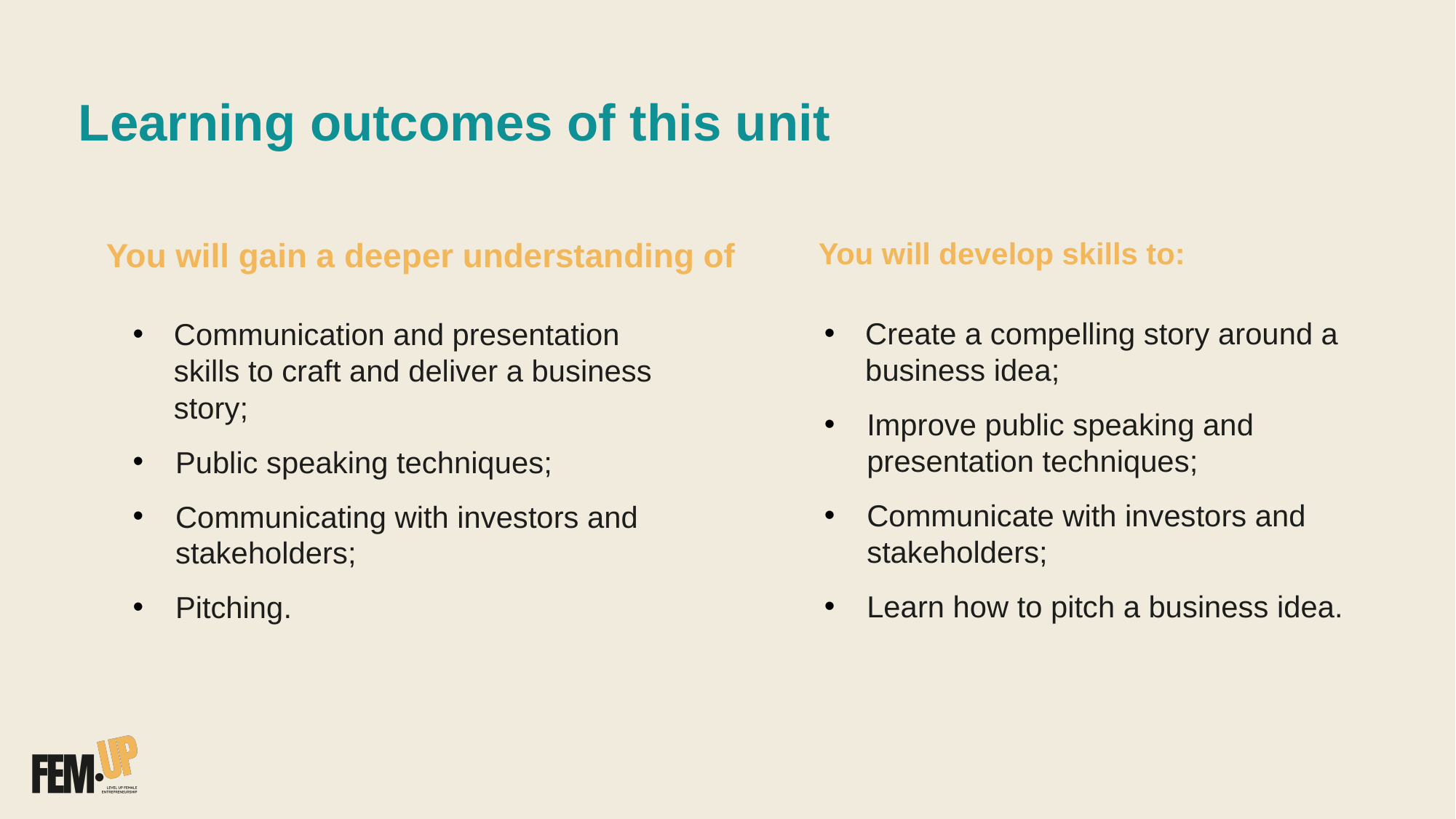

# Learning outcomes of this unit
You will gain a deeper understanding of
You will develop skills to:

Create a compelling story around a business idea;
Improve public speaking and presentation techniques;​
Communicate with investors and stakeholders;​
Learn how to pitch a business idea.

Communication and presentation skills to craft and deliver a business story;​
Public speaking techniques;​
Communicating with investors and stakeholders;​
Pitching.